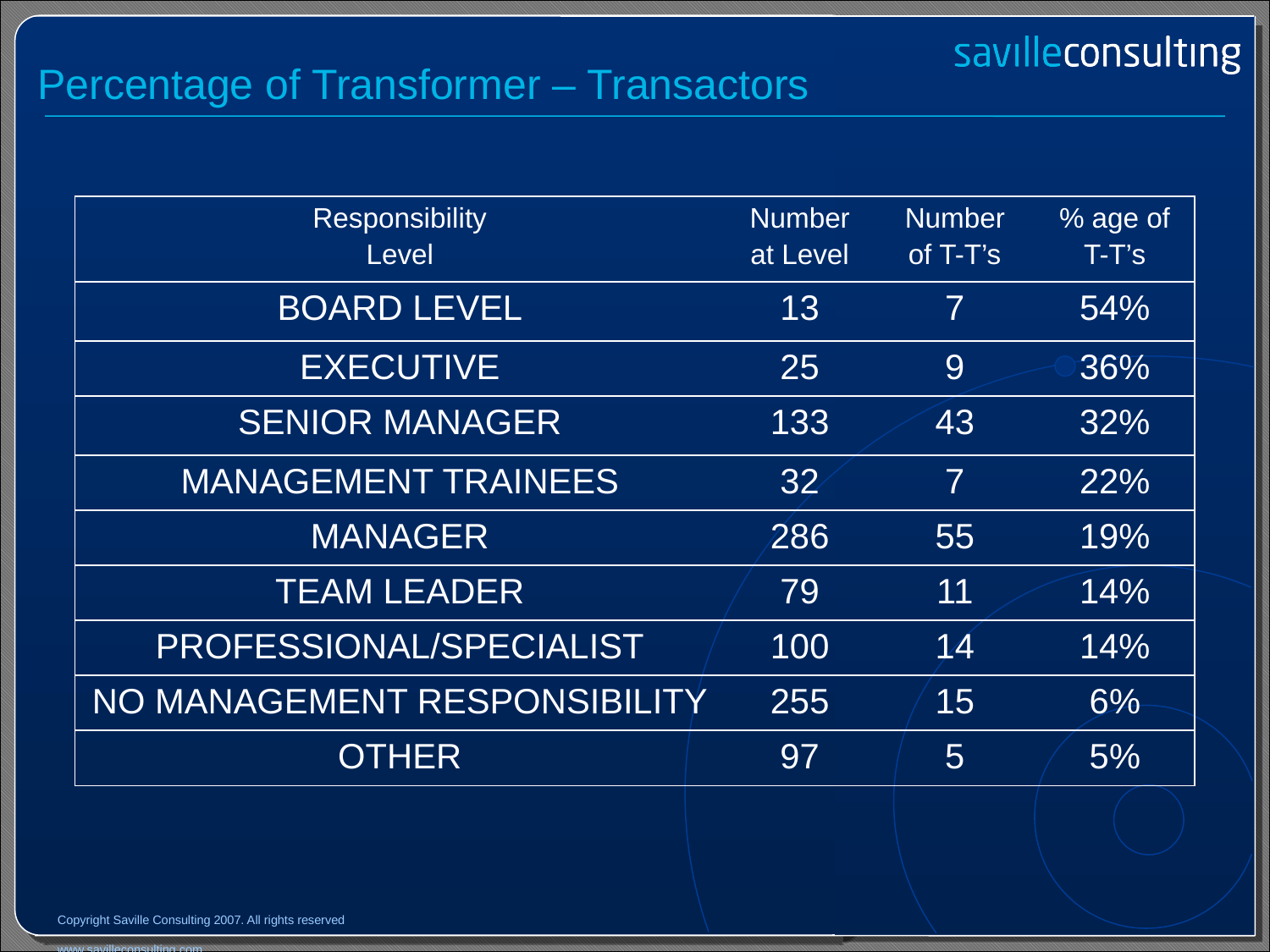

Percentage of Transformer – Transactors
| Responsibility Level | Number at Level | Number of T-T’s | % age of T-T’s |
| --- | --- | --- | --- |
| BOARD LEVEL | 13 | 7 | 54% |
| EXECUTIVE | 25 | 9 | 36% |
| SENIOR MANAGER | 133 | 43 | 32% |
| MANAGEMENT TRAINEES | 32 | 7 | 22% |
| MANAGER | 286 | 55 | 19% |
| TEAM LEADER | 79 | 11 | 14% |
| PROFESSIONAL/SPECIALIST | 100 | 14 | 14% |
| NO MANAGEMENT RESPONSIBILITY | 255 | 15 | 6% |
| OTHER | 97 | 5 | 5% |